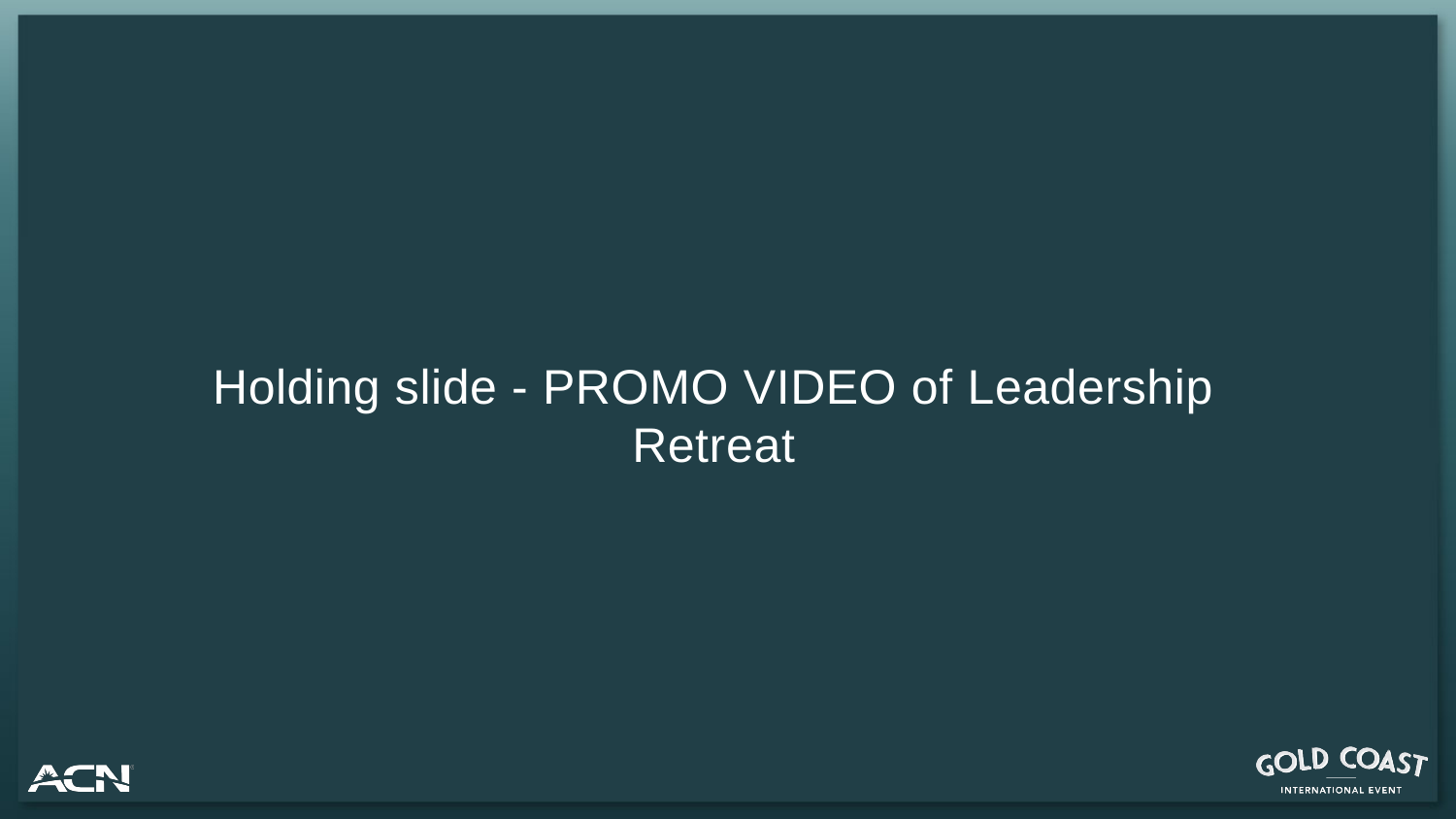

Holding slide - PROMO VIDEO of Leadership Retreat